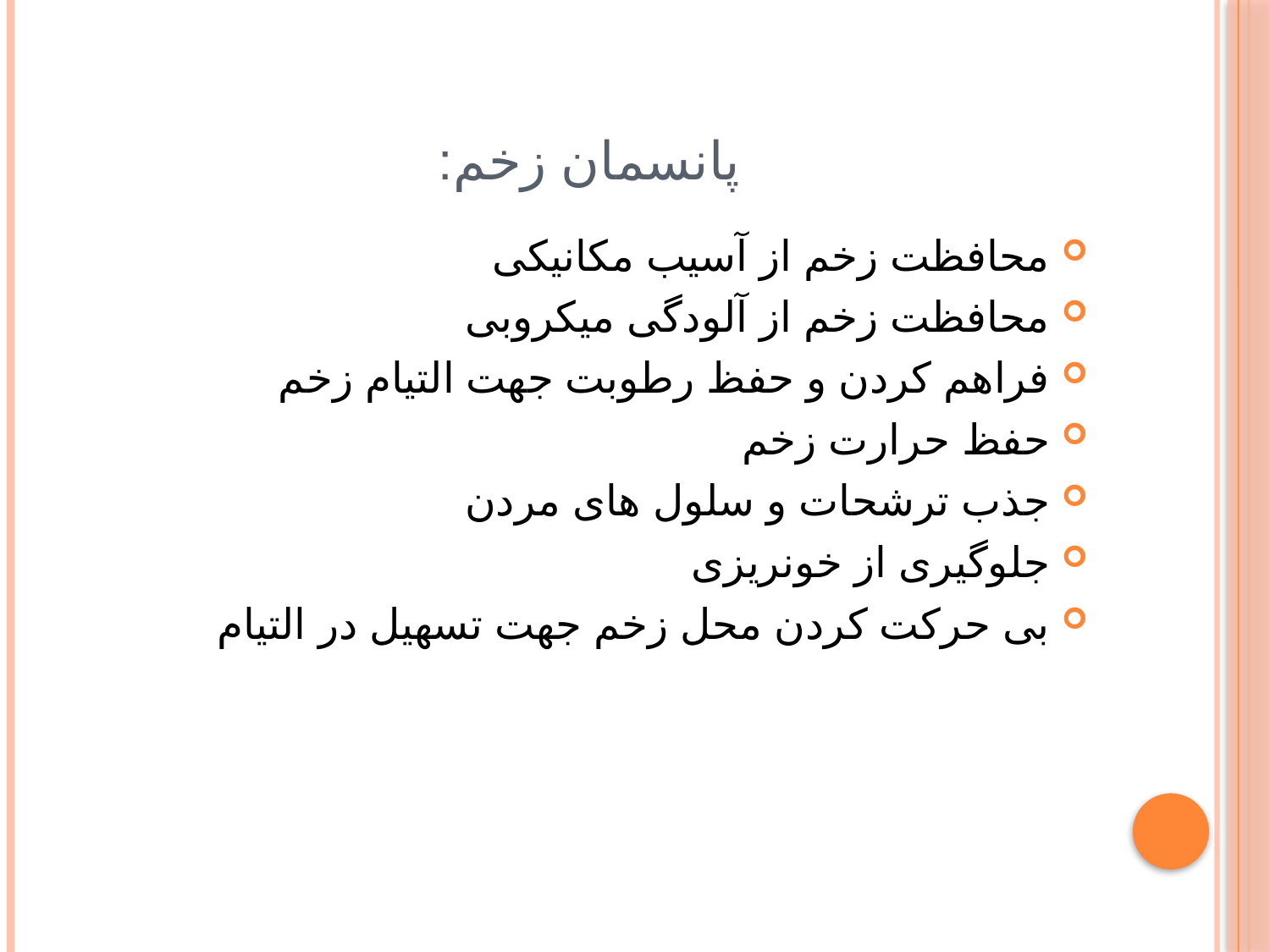

# پانسمان زخم:
محافظت زخم از آسیب مکانیکی
محافظت زخم از آلودگی میکروبی
فراهم کردن و حفظ رطوبت جهت التیام زخم
حفظ حرارت زخم
جذب ترشحات و سلول های مردن
جلوگیری از خونریزی
بی حرکت کردن محل زخم جهت تسهیل در التیام